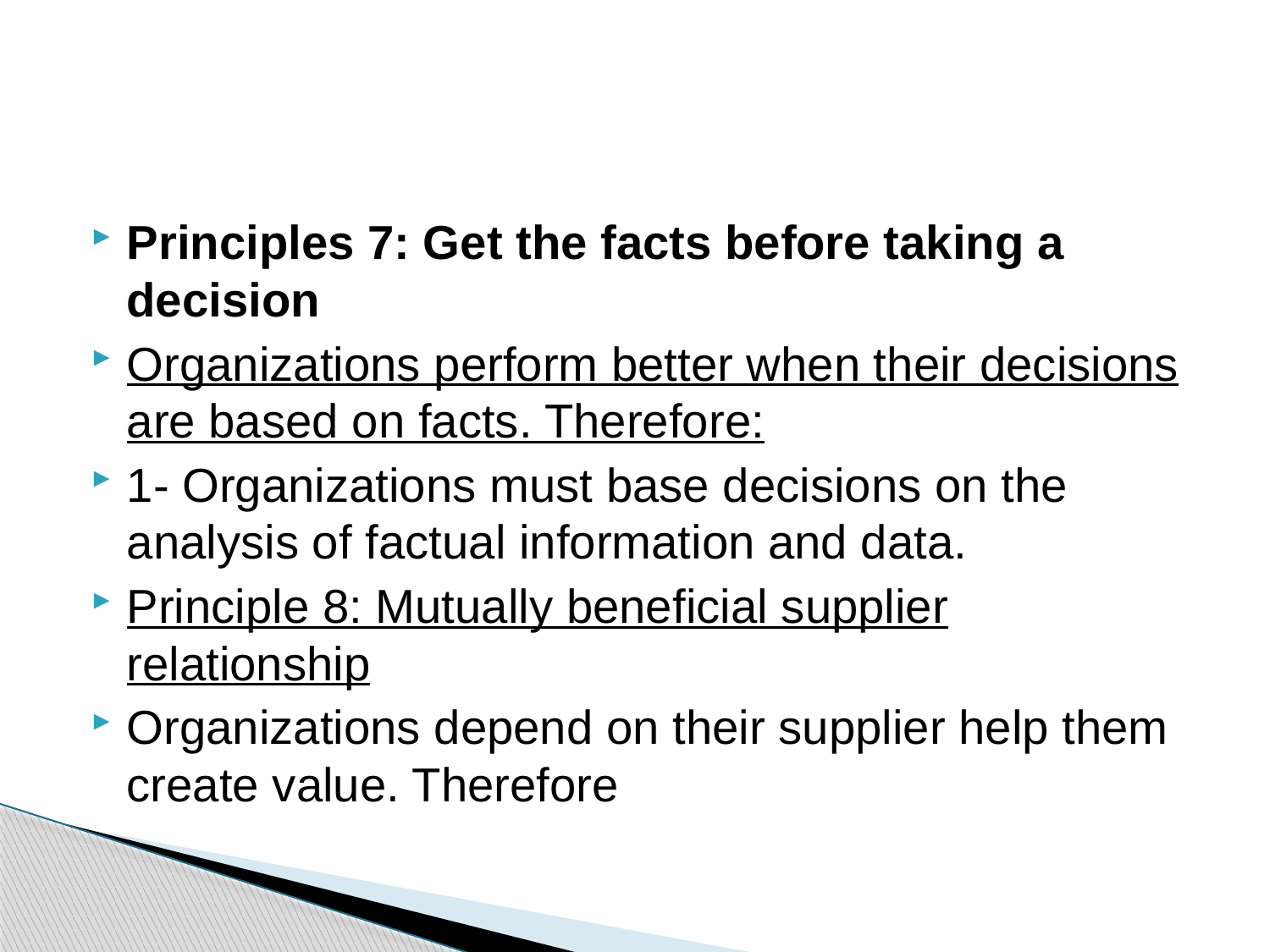

Principles 7: Get the facts before taking a decision
Organizations perform better when their decisions are based on facts. Therefore:
1- Organizations must base decisions on the analysis of factual information and data.
Principle 8: Mutually beneficial supplier relationship
Organizations depend on their supplier help them create value. Therefore